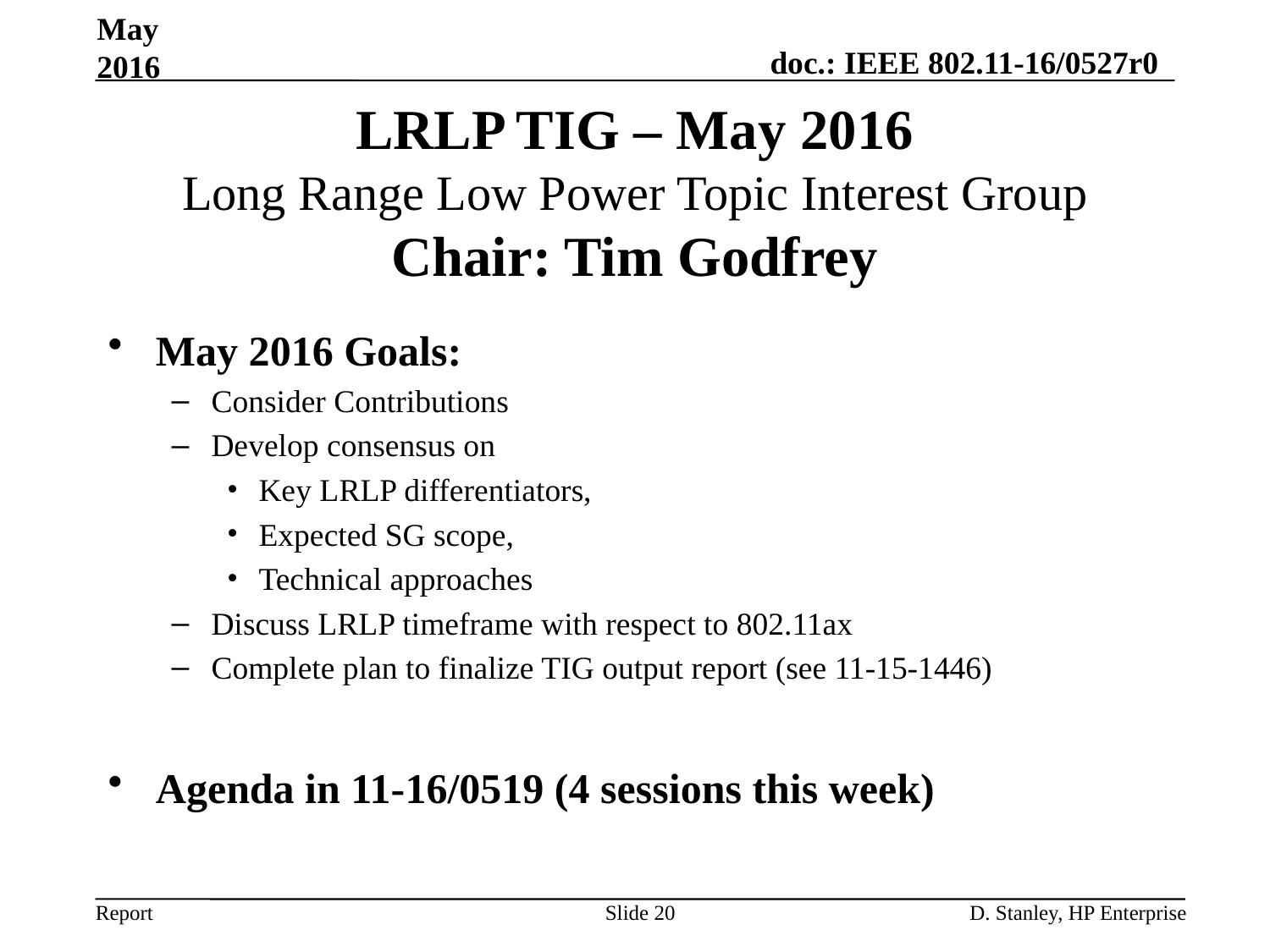

May 2016
# LRLP TIG – May 2016 Long Range Low Power Topic Interest Group Chair: Tim Godfrey
May 2016 Goals:
Consider Contributions
Develop consensus on
Key LRLP differentiators,
Expected SG scope,
Technical approaches
Discuss LRLP timeframe with respect to 802.11ax
Complete plan to finalize TIG output report (see 11-15-1446)

Agenda in 11-16/0519 (4 sessions this week)

Slide 20
D. Stanley, HP Enterprise